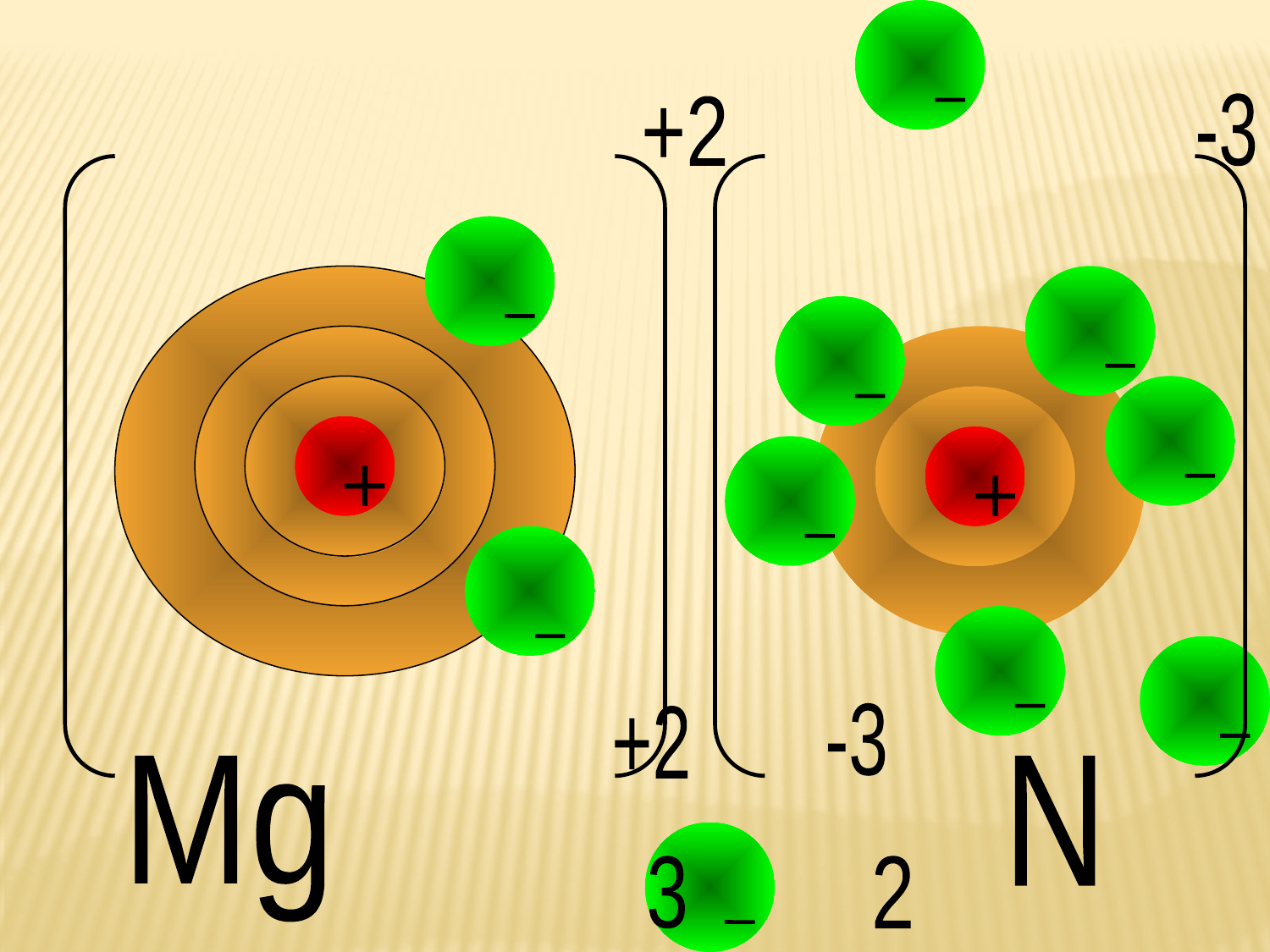

-3
+2

-3
+2
Mg
N

3
2